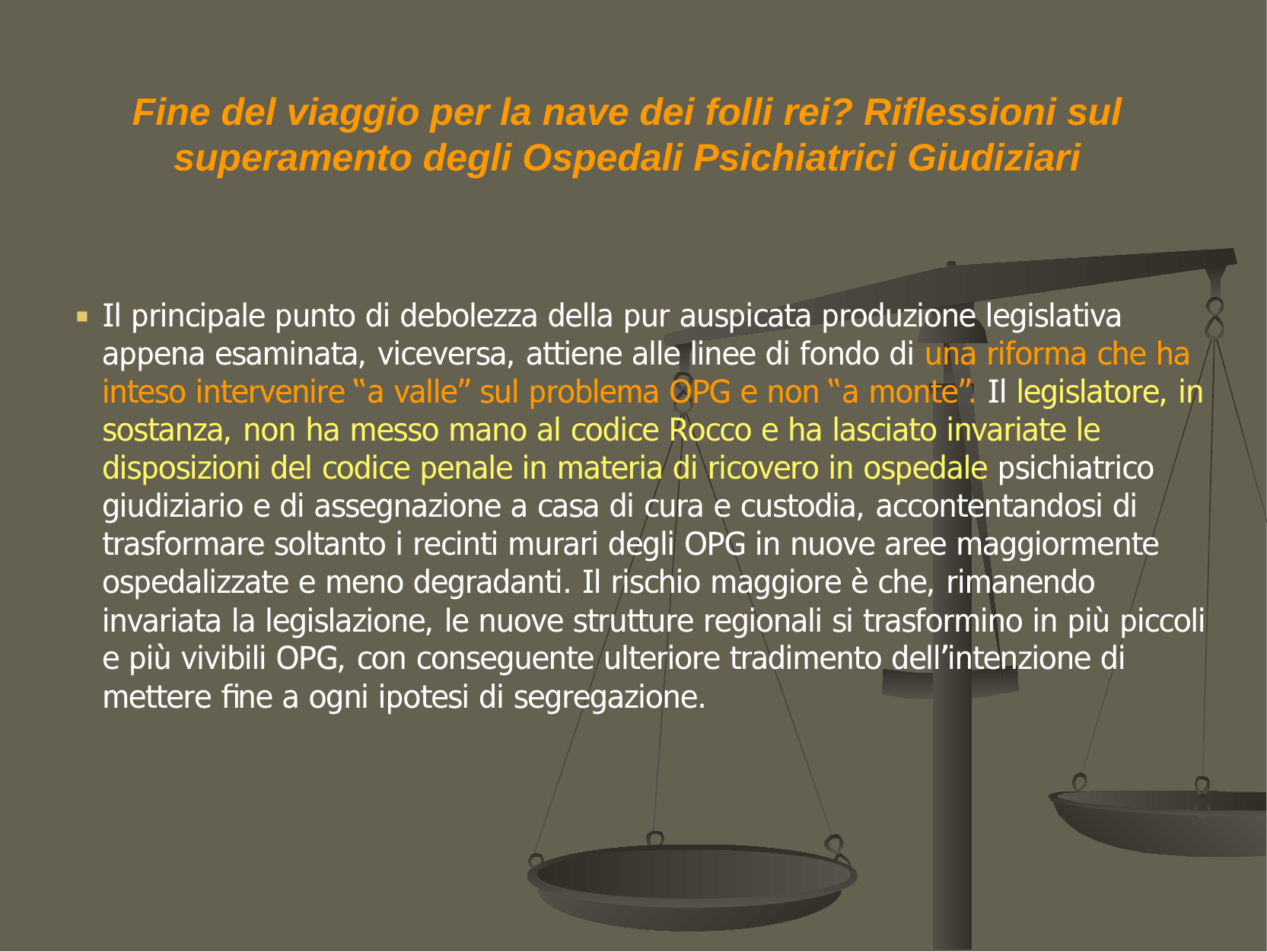

# Fine del viaggio per la nave dei folli rei? Riflessioni sul superamento degli Ospedali Psichiatrici Giudiziari
Il principale punto di debolezza della pur auspicata produzione legislativa appena esaminata, viceversa, attiene alle linee di fondo di una riforma che ha inteso intervenire “a valle” sul problema OPG e non “a monte”. Il legislatore, in sostanza, non ha messo mano al codice Rocco e ha lasciato invariate le disposizioni del codice penale in materia di ricovero in ospedale psichiatrico giudiziario e di assegnazione a casa di cura e custodia, accontentandosi di trasformare soltanto i recinti murari degli OPG in nuove aree maggiormente ospedalizzate e meno degradanti. Il rischio maggiore è che, rimanendo invariata la legislazione, le nuove strutture regionali si trasformino in più piccoli e più vivibili OPG, con conseguente ulteriore tradimento dell’intenzione di mettere fine a ogni ipotesi di segregazione.